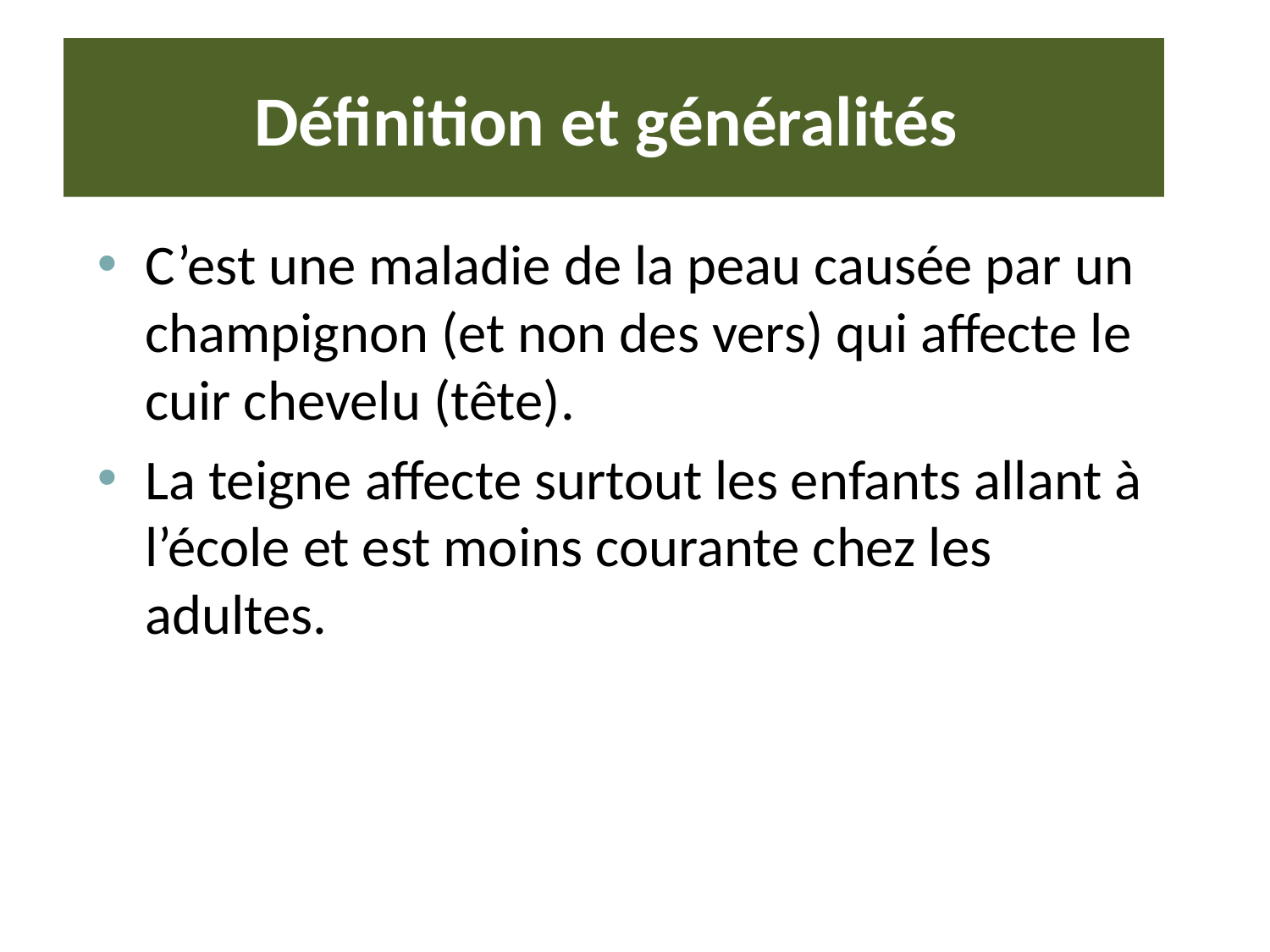

# Définition et généralités
C’est une maladie de la peau causée par un champignon (et non des vers) qui affecte le cuir chevelu (tête).
La teigne affecte surtout les enfants allant à l’école et est moins courante chez les adultes.